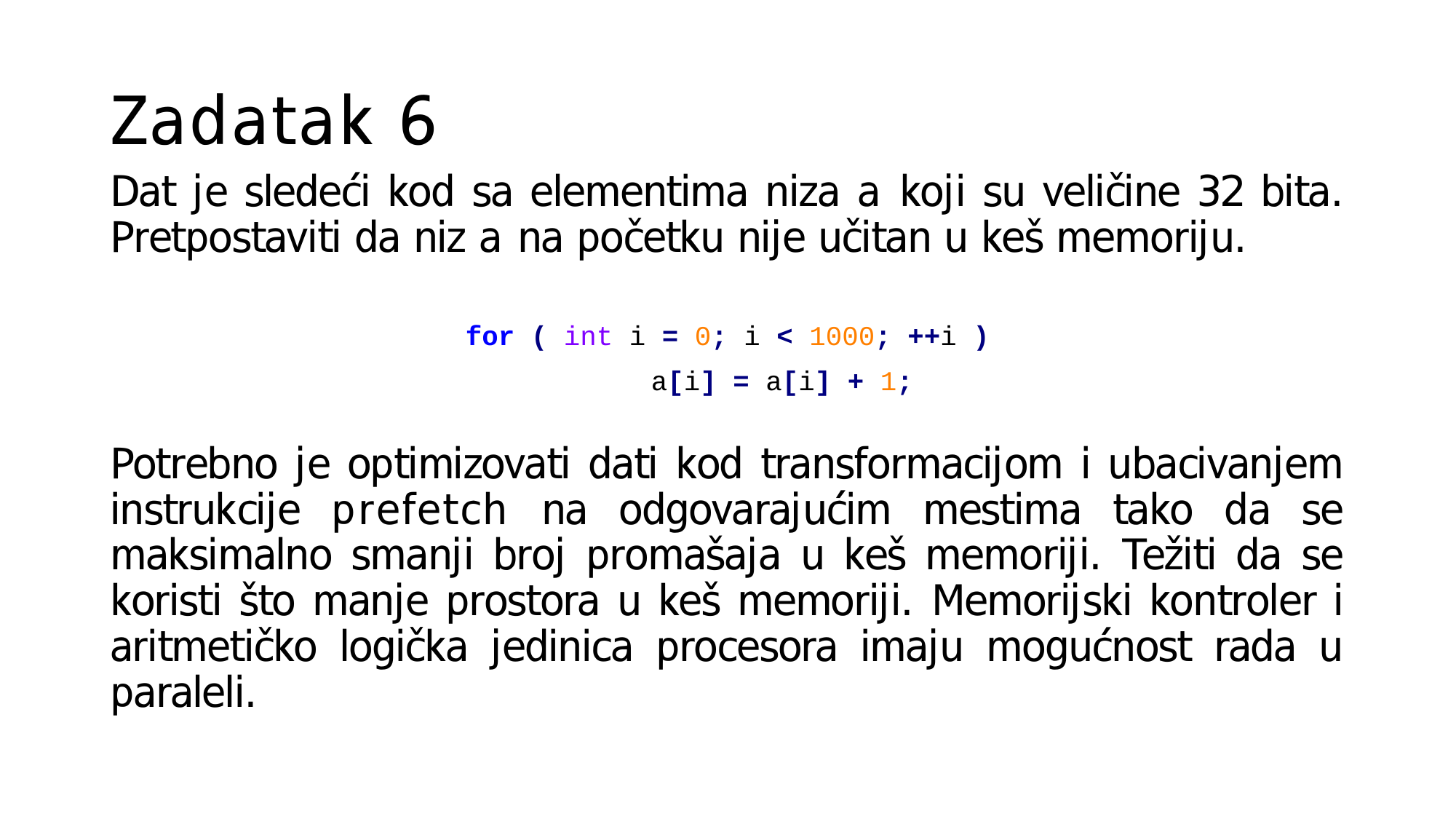

# Zadatak 6
Dat je sledeći kod sa elementima niza a koji su veličine 32 bita. Pretpostaviti da niz a na početku nije učitan u keš memoriju.

for ( int i = 0; i < 1000; ++i )
	a[i] = a[i] + 1;

Potrebno je optimizovati dati kod transformacijom i ubacivanjem instrukcije prefetch na odgovarajućim mestima tako da se maksimalno smanji broj promašaja u keš memoriji. Težiti da se koristi što manje prostora u keš memoriji. Memorijski kontroler i aritmetičko logička jedinica procesora imaju mogućnost rada u paraleli.